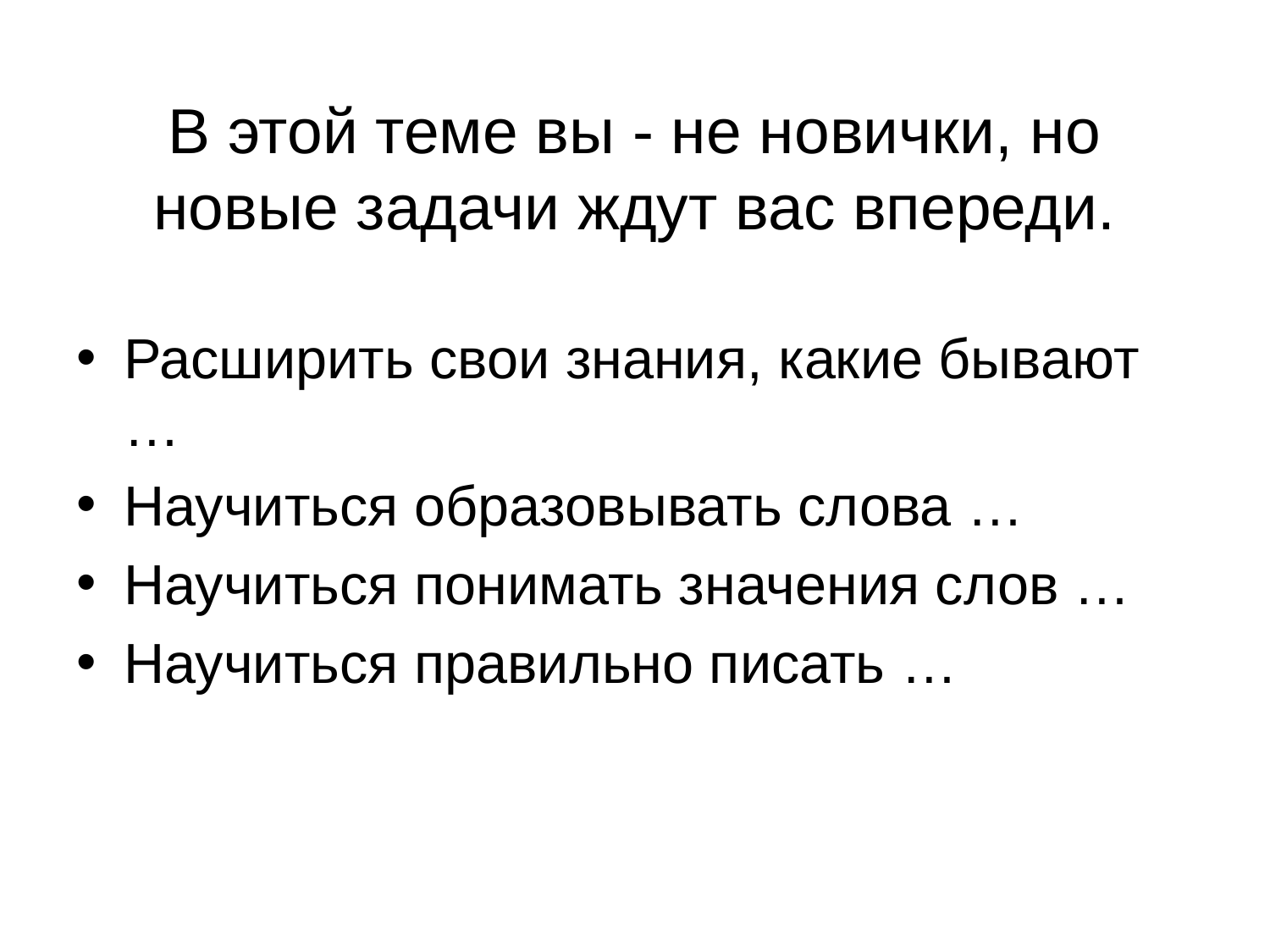

# В этой теме вы - не новички, но новые задачи ждут вас впереди.
Расширить свои знания, какие бывают …
Научиться образовывать слова …
Научиться понимать значения слов …
Научиться правильно писать …